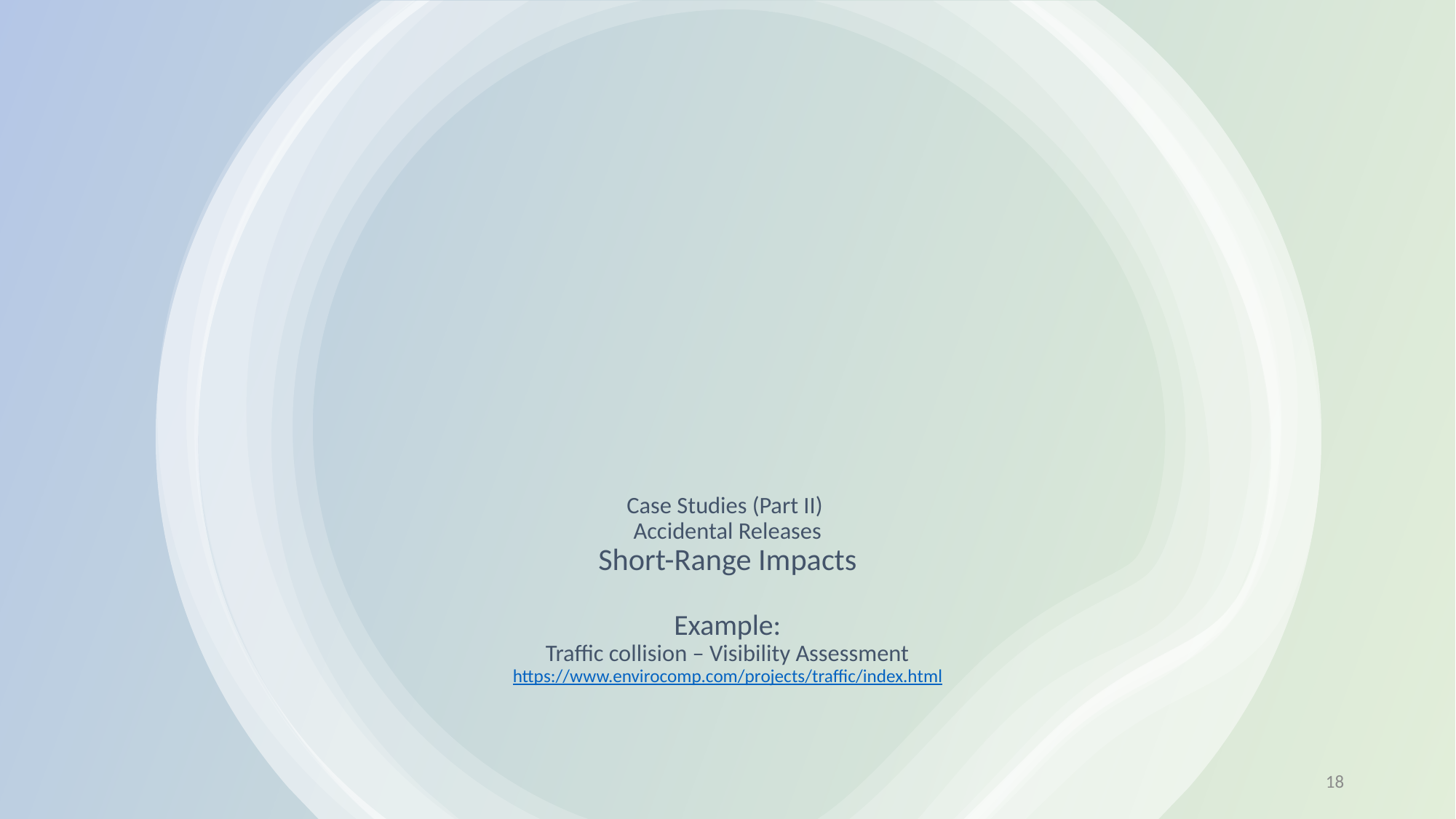

# Case Studies (Part II) Accidental Releases Short-Range Impacts Example: Traffic collision – Visibility Assessment https://www.envirocomp.com/projects/traffic/index.html
18